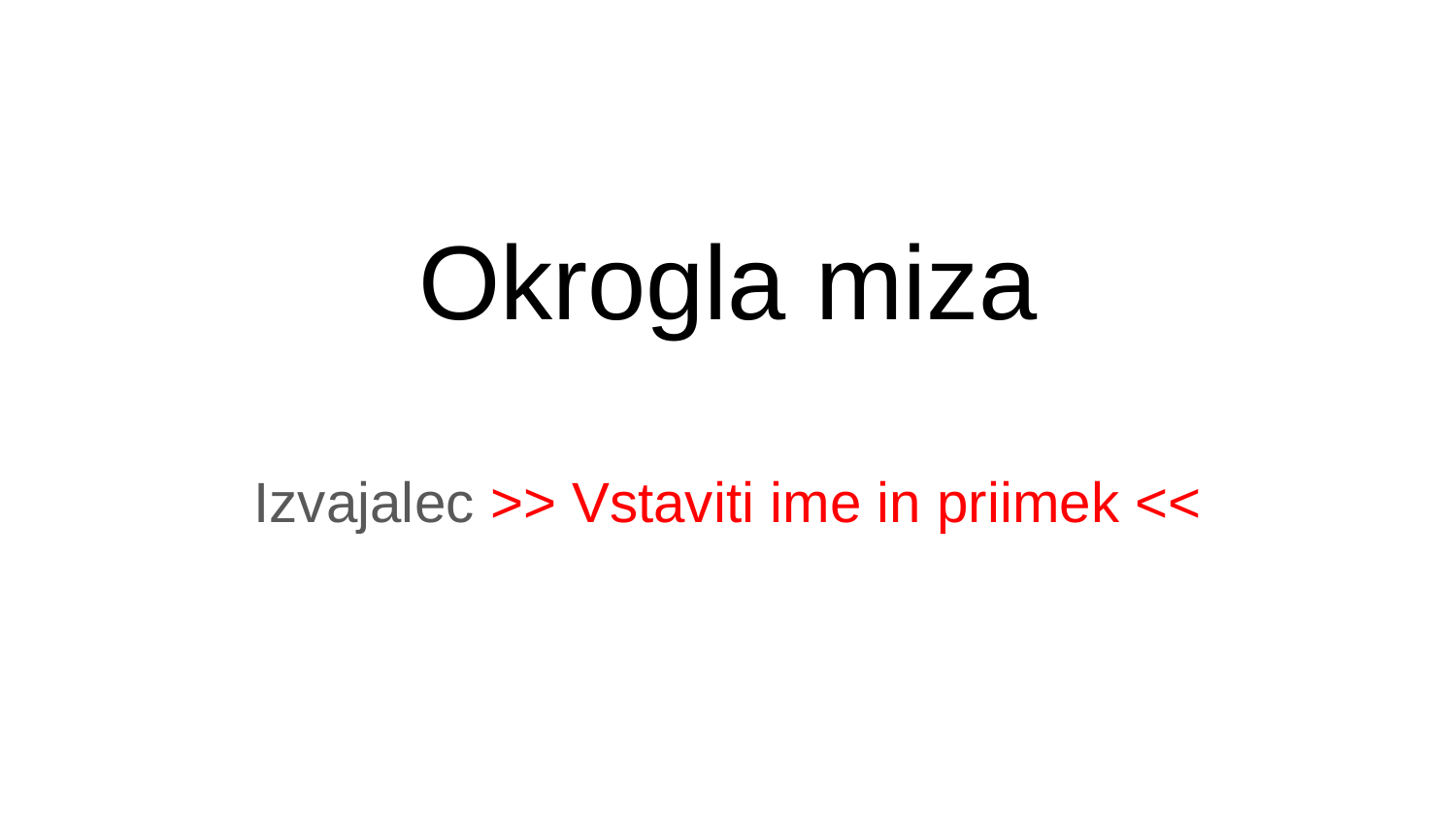

# Okrogla miza
Izvajalec >> Vstaviti ime in priimek <<